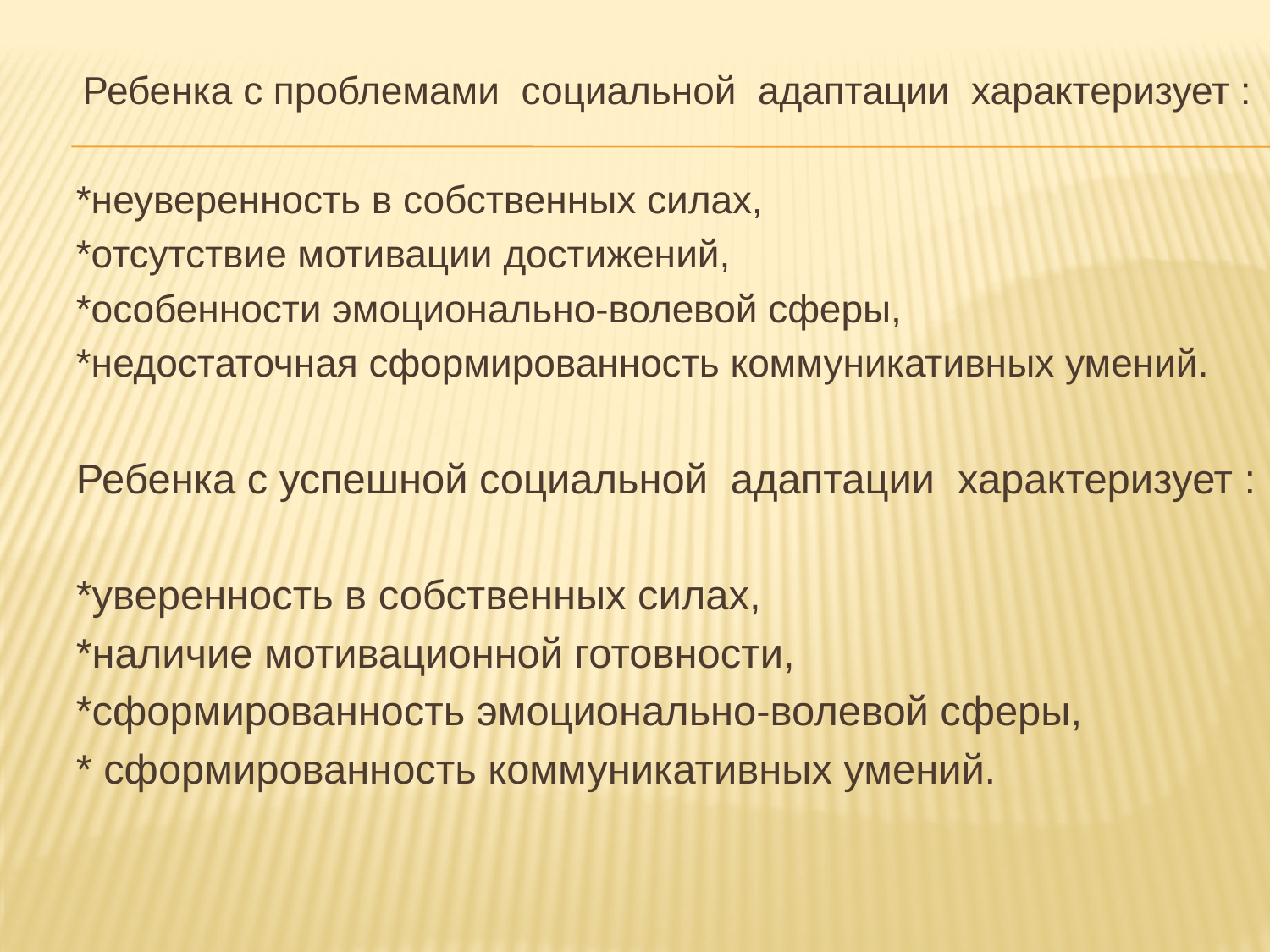

#
Ребенка с проблемами  социальной  адаптации  характеризует :

*неуверенность в собственных силах,
*отсутствие мотивации достижений,
*особенности эмоционально-волевой сферы,
*недостаточная сформированность коммуникативных умений.

Ребенка с успешной социальной  адаптации  характеризует :

*уверенность в собственных силах,
*наличие мотивационной готовности,
*сформированность эмоционально-волевой сферы,
* сформированность коммуникативных умений.